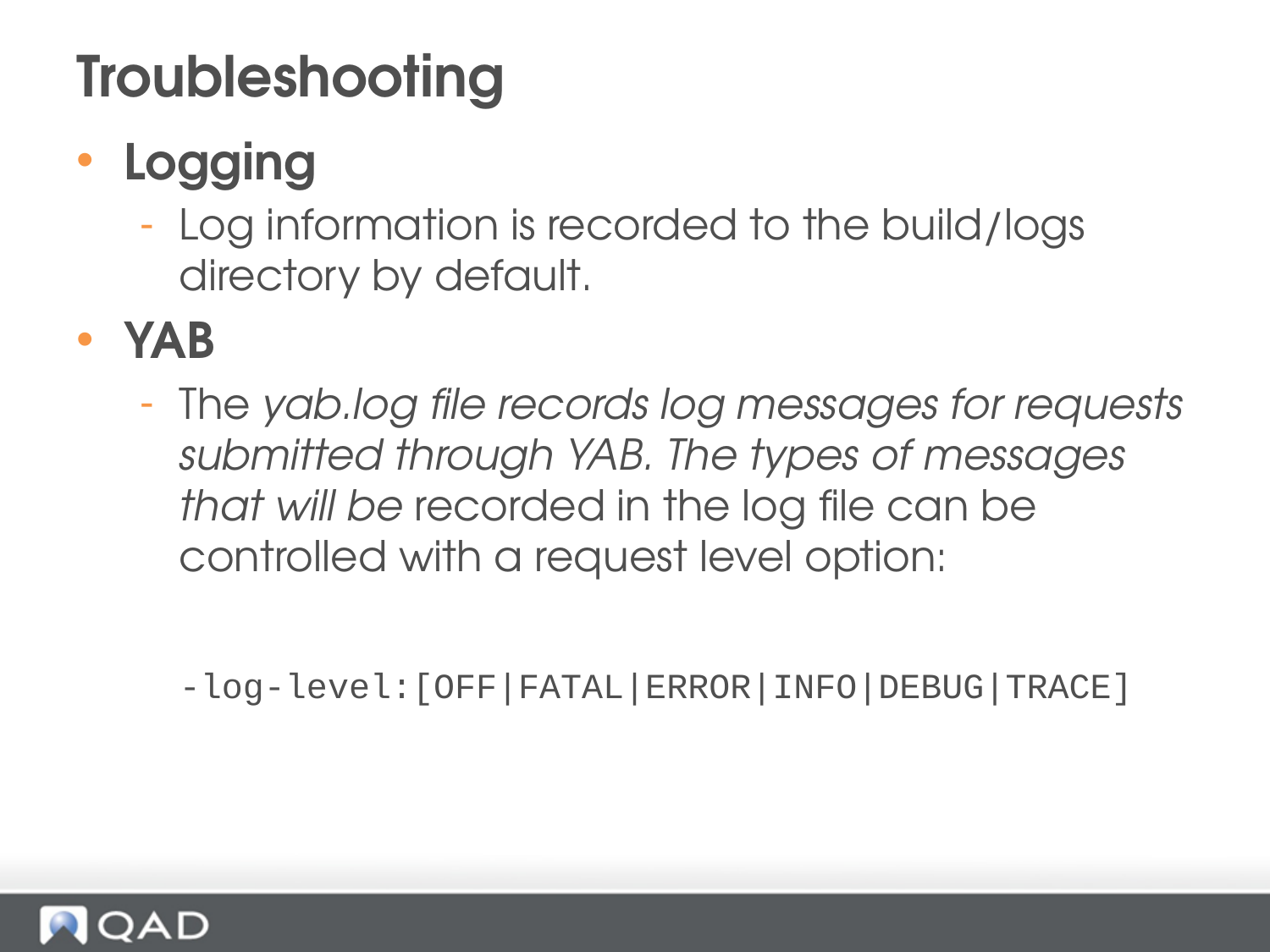

# Troubleshooting
Logging
Log information is recorded to the build/logs directory by default.
YAB
The yab.log file records log messages for requests submitted through YAB. The types of messages that will be recorded in the log file can be controlled with a request level option:

	-log-level:[OFF|FATAL|ERROR|INFO|DEBUG|TRACE]